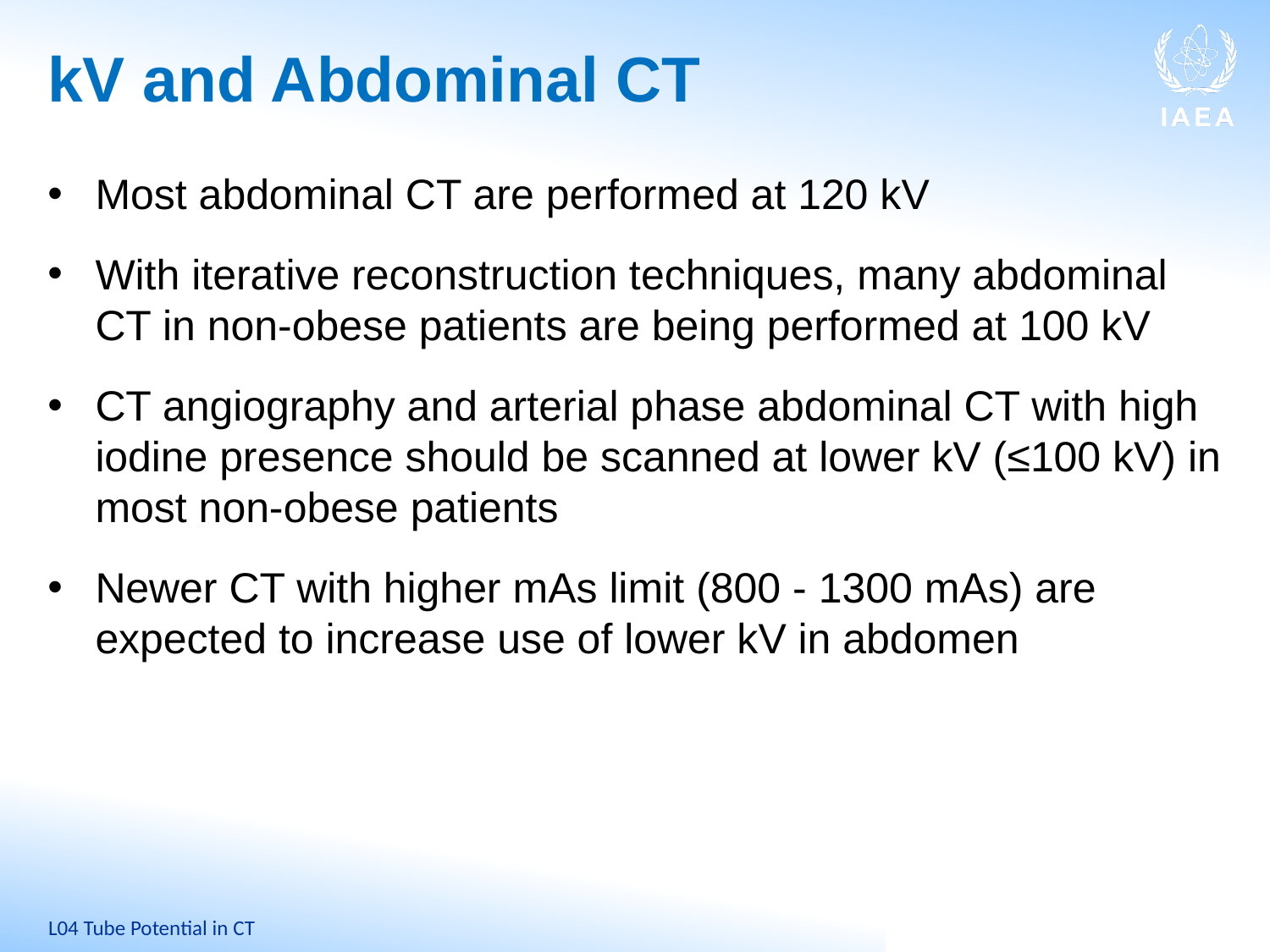

# kV and Abdominal CT
Most abdominal CT are performed at 120 kV
With iterative reconstruction techniques, many abdominal CT in non-obese patients are being performed at 100 kV
CT angiography and arterial phase abdominal CT with high iodine presence should be scanned at lower kV (≤100 kV) in most non-obese patients
Newer CT with higher mAs limit (800 - 1300 mAs) are expected to increase use of lower kV in abdomen